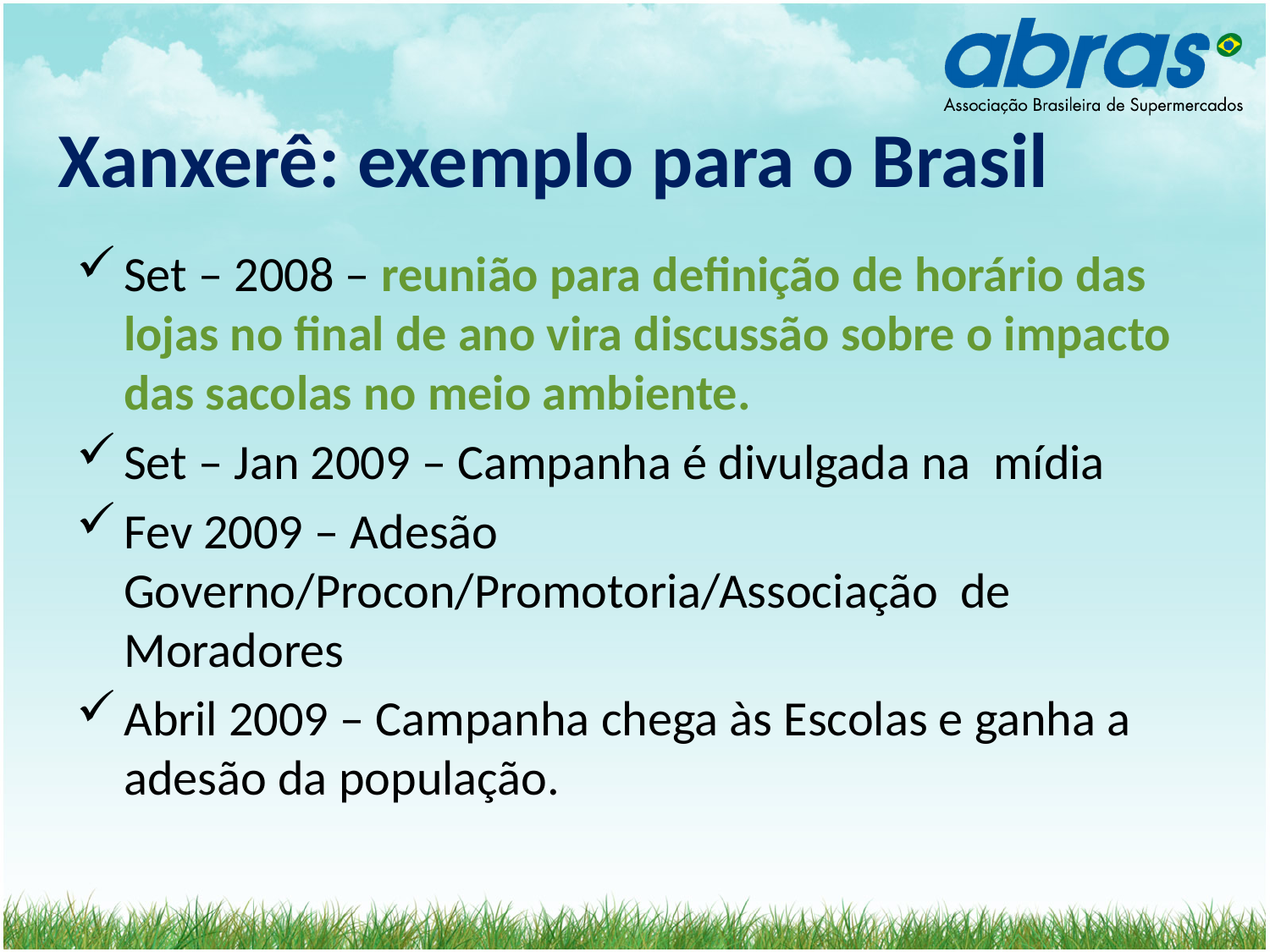

# Xanxerê: exemplo para o Brasil
Set – 2008 – reunião para definição de horário das lojas no final de ano vira discussão sobre o impacto das sacolas no meio ambiente.
Set – Jan 2009 – Campanha é divulgada na  mídia
Fev 2009 – Adesão Governo/Procon/Promotoria/Associação  de Moradores
Abril 2009 – Campanha chega às Escolas e ganha a adesão da população.